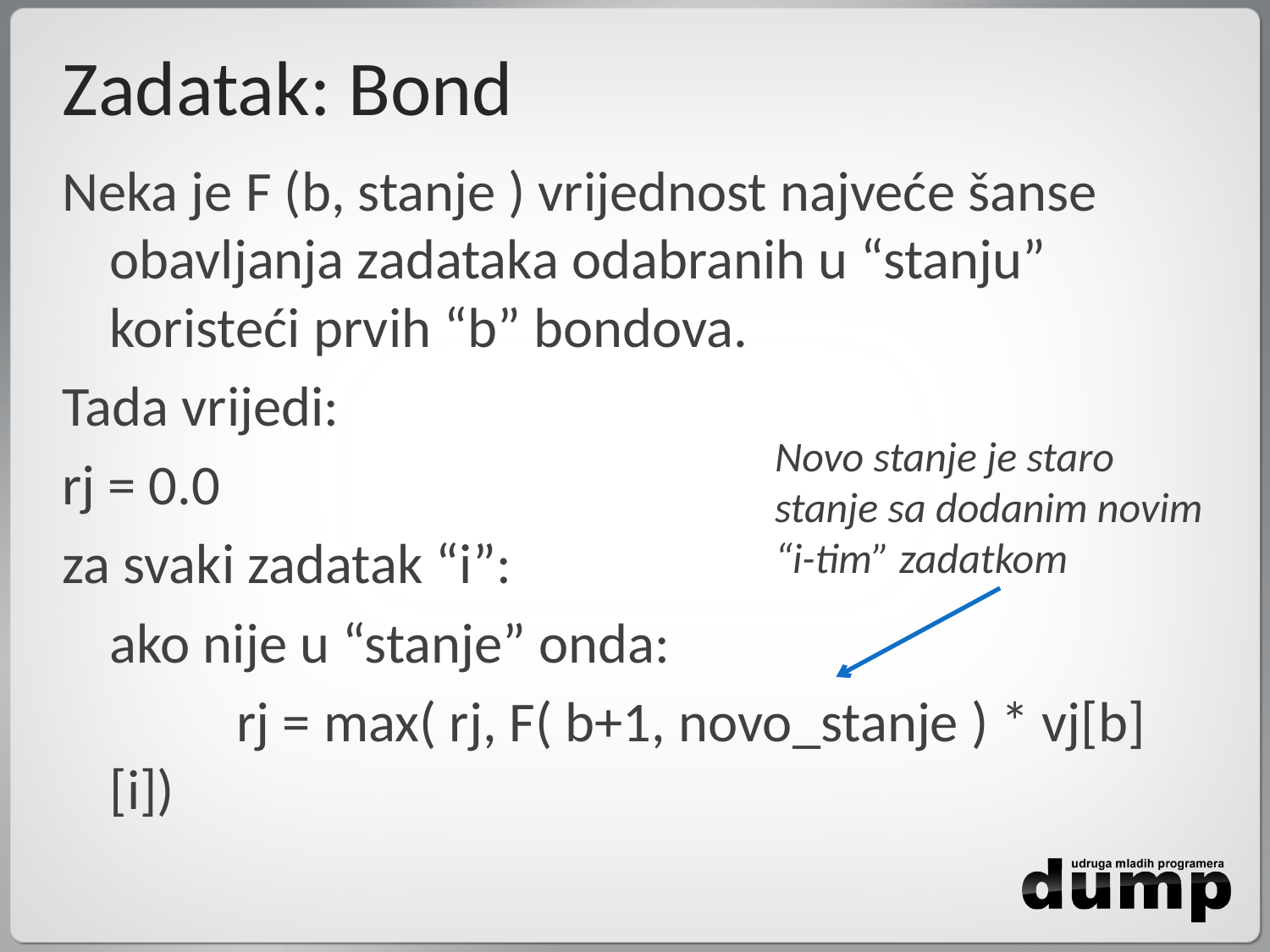

# Zadatak: Bond
Neka je F (b, stanje ) vrijednost najveće šanse obavljanja zadataka odabranih u “stanju” koristeći prvih “b” bondova.
Tada vrijedi:
rj = 0.0
za svaki zadatak “i”:
	ako nije u “stanje” onda:
		rj = max( rj, F( b+1, novo_stanje ) * vj[b][i])

Novo stanje je staro stanje sa dodanim novim “i-tim” zadatkom